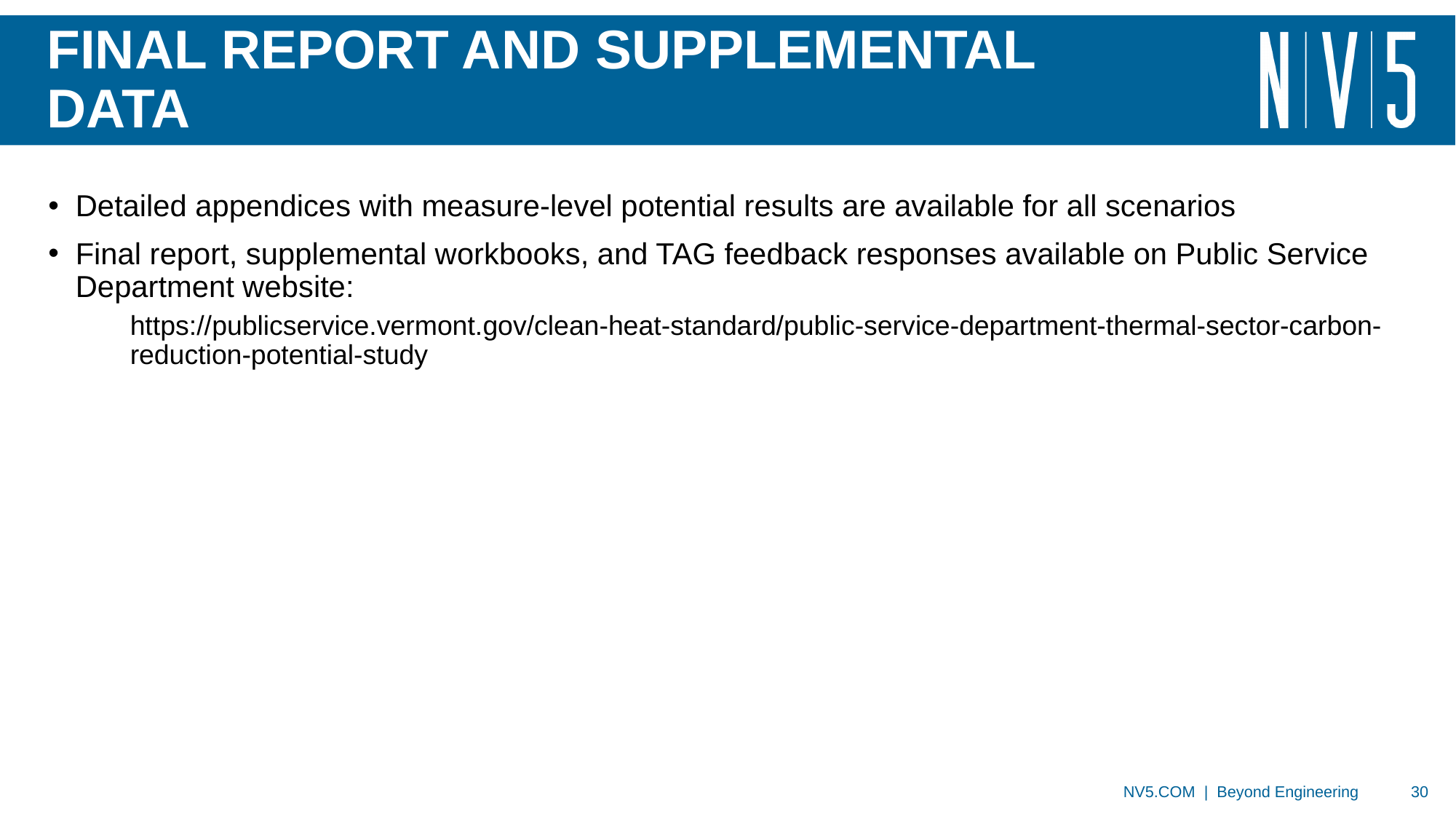

# Final report and supplemental data
Detailed appendices with measure-level potential results are available for all scenarios
Final report, supplemental workbooks, and TAG feedback responses available on Public Service Department website:
https://publicservice.vermont.gov/clean-heat-standard/public-service-department-thermal-sector-carbon-reduction-potential-study